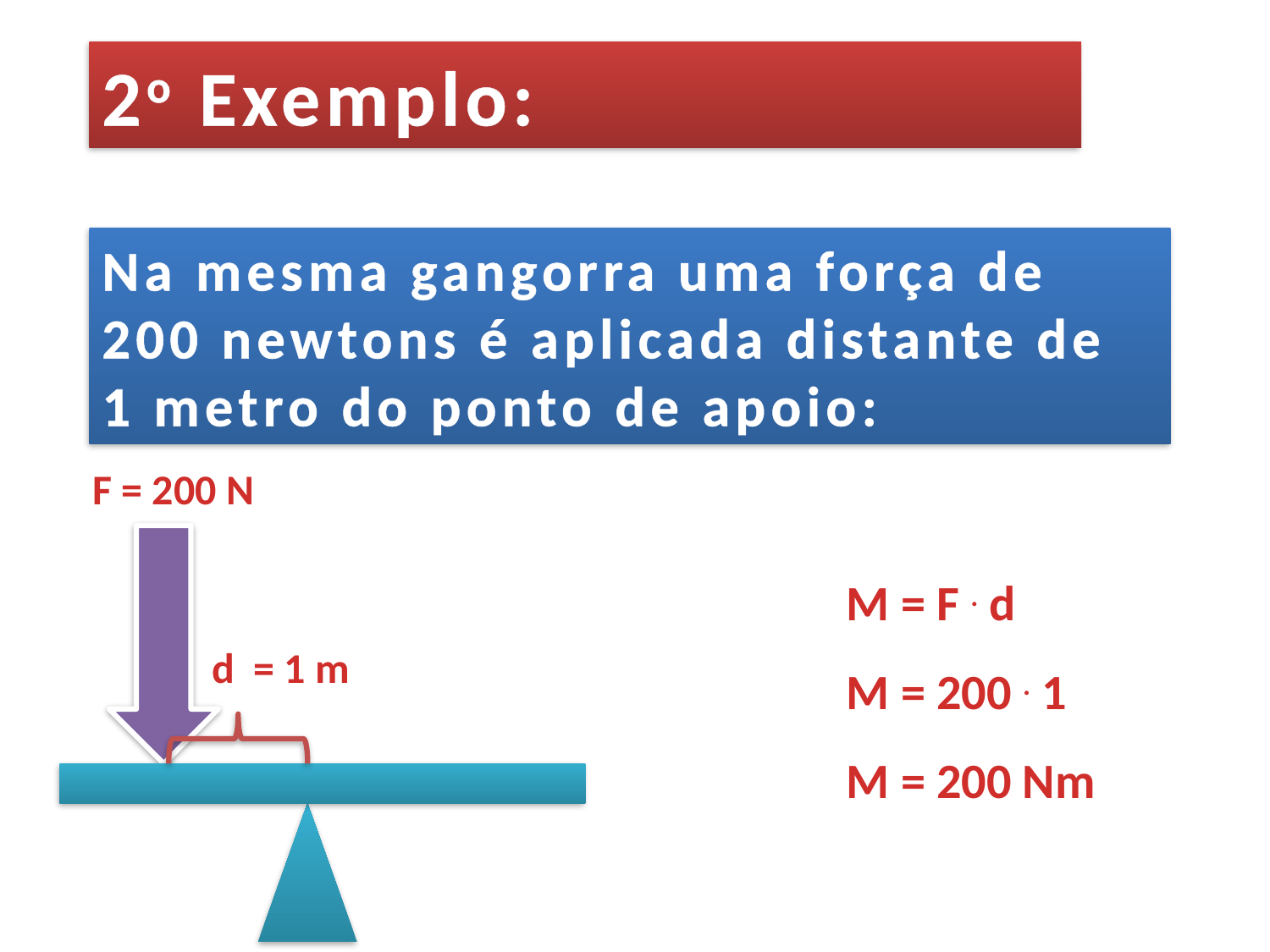

2o Exemplo:
Na mesma gangorra uma força de 200 newtons é aplicada distante de 1 metro do ponto de apoio:
F = 200 N

M = F . d
M = 200 . 1
M = 200 Nm
d  = 1 m